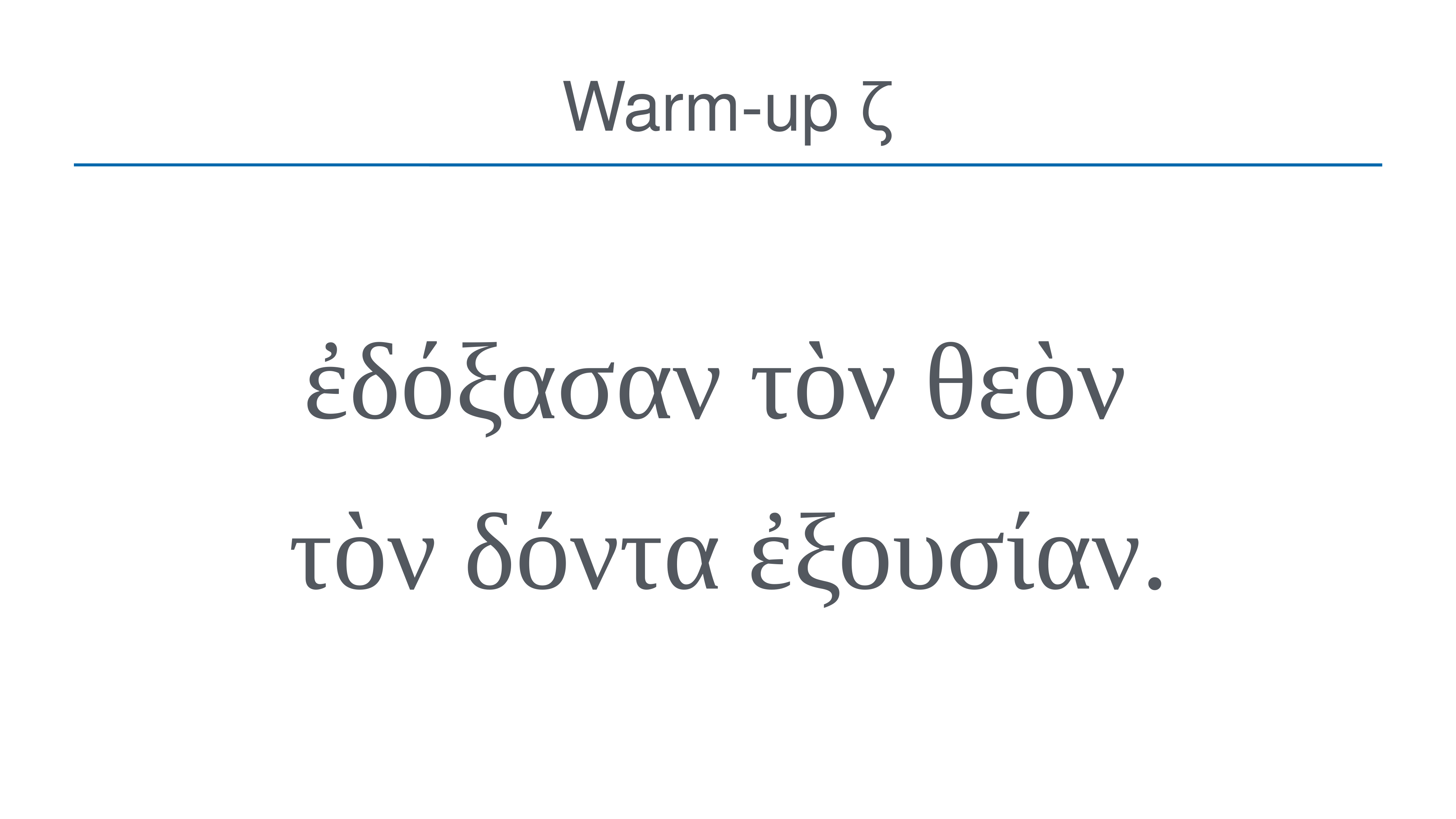

# Warm-up ζ
ἐδόξασαν τὸν θεὸν
τὸν δόντα ἐξουσίαν.